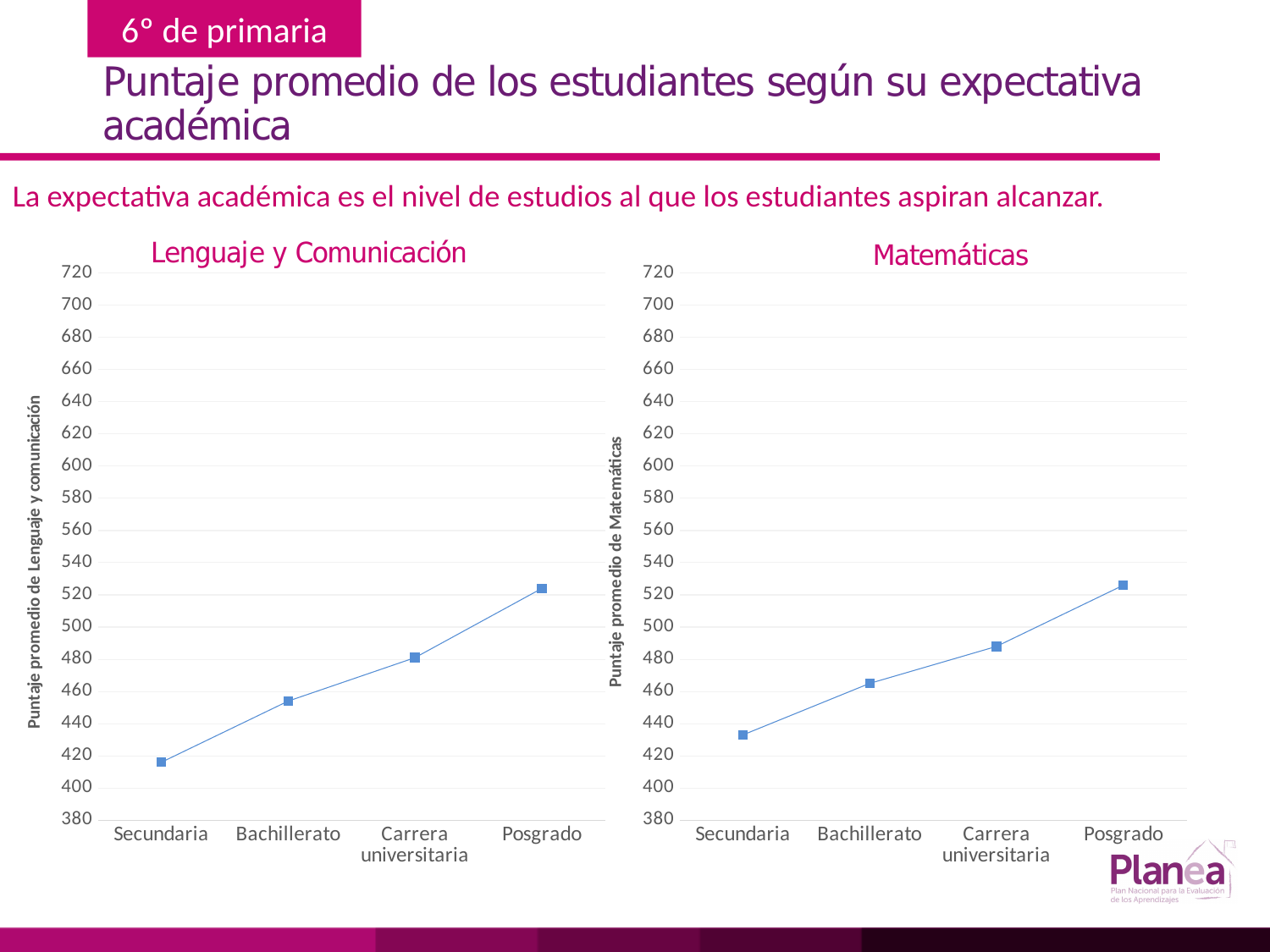

# Puntaje promedio de los estudiantes según su expectativa académica

La expectativa académica es el nivel de estudios al que los estudiantes aspiran alcanzar.
Lenguaje y Comunicación
Matemáticas

### Chart

| Category |  |
|---|---|
| Secundaria | 416.0 |
| Bachillerato | 454.0 |
| Carrera universitaria | 481.0 |
| Posgrado | 524.0 |

### Chart

| Category |  |
|---|---|
| Secundaria | 433.0 |
| Bachillerato | 465.0 |
| Carrera universitaria | 488.0 |
| Posgrado | 526.0 |